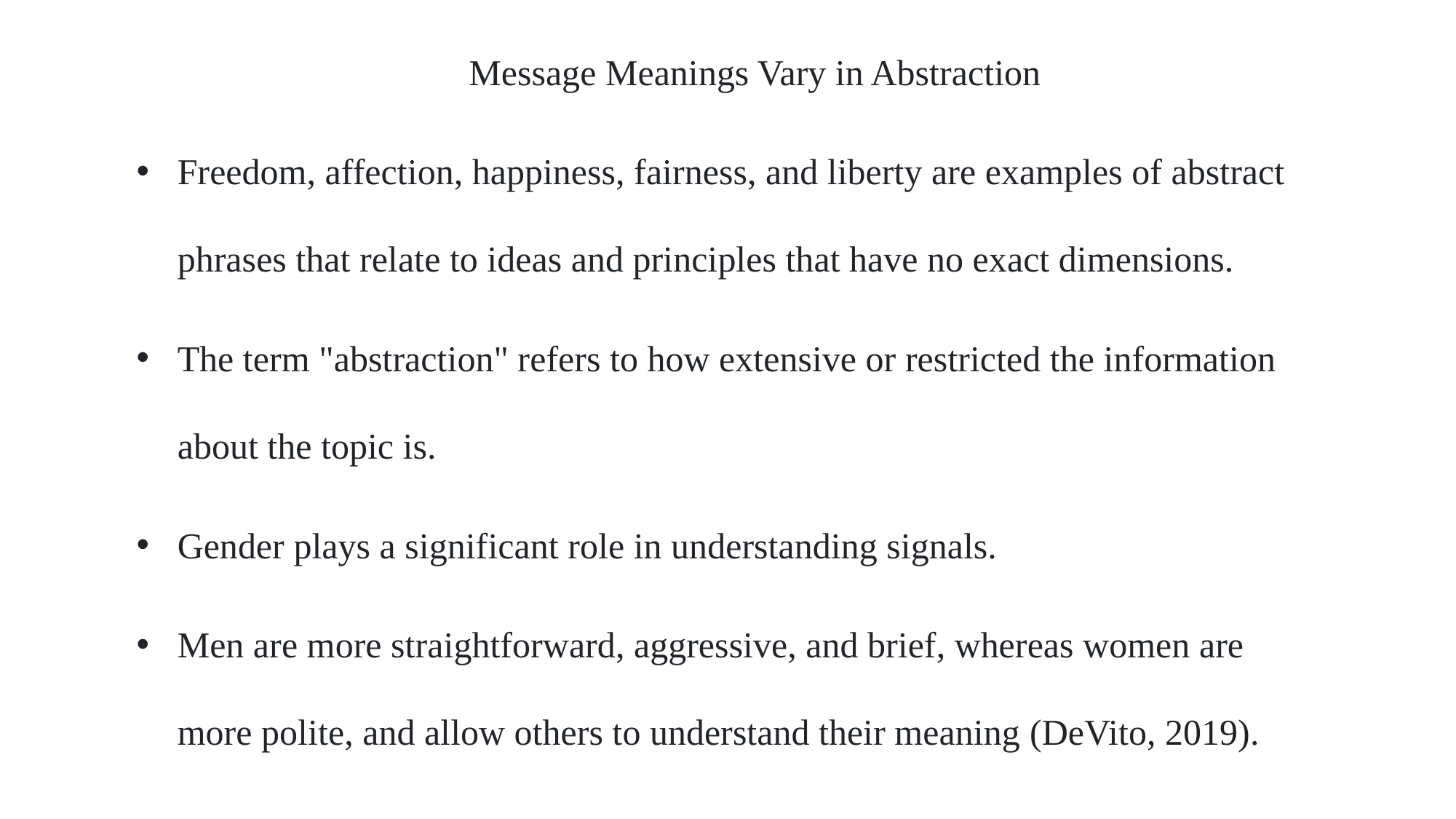

Message Meanings Vary in Abstraction
Freedom, affection, happiness, fairness, and liberty are examples of abstract phrases that relate to ideas and principles that have no exact dimensions.
The term "abstraction" refers to how extensive or restricted the information about the topic is.
Gender plays a significant role in understanding signals.
Men are more straightforward, aggressive, and brief, whereas women are more polite, and allow others to understand their meaning (DeVito, 2019).